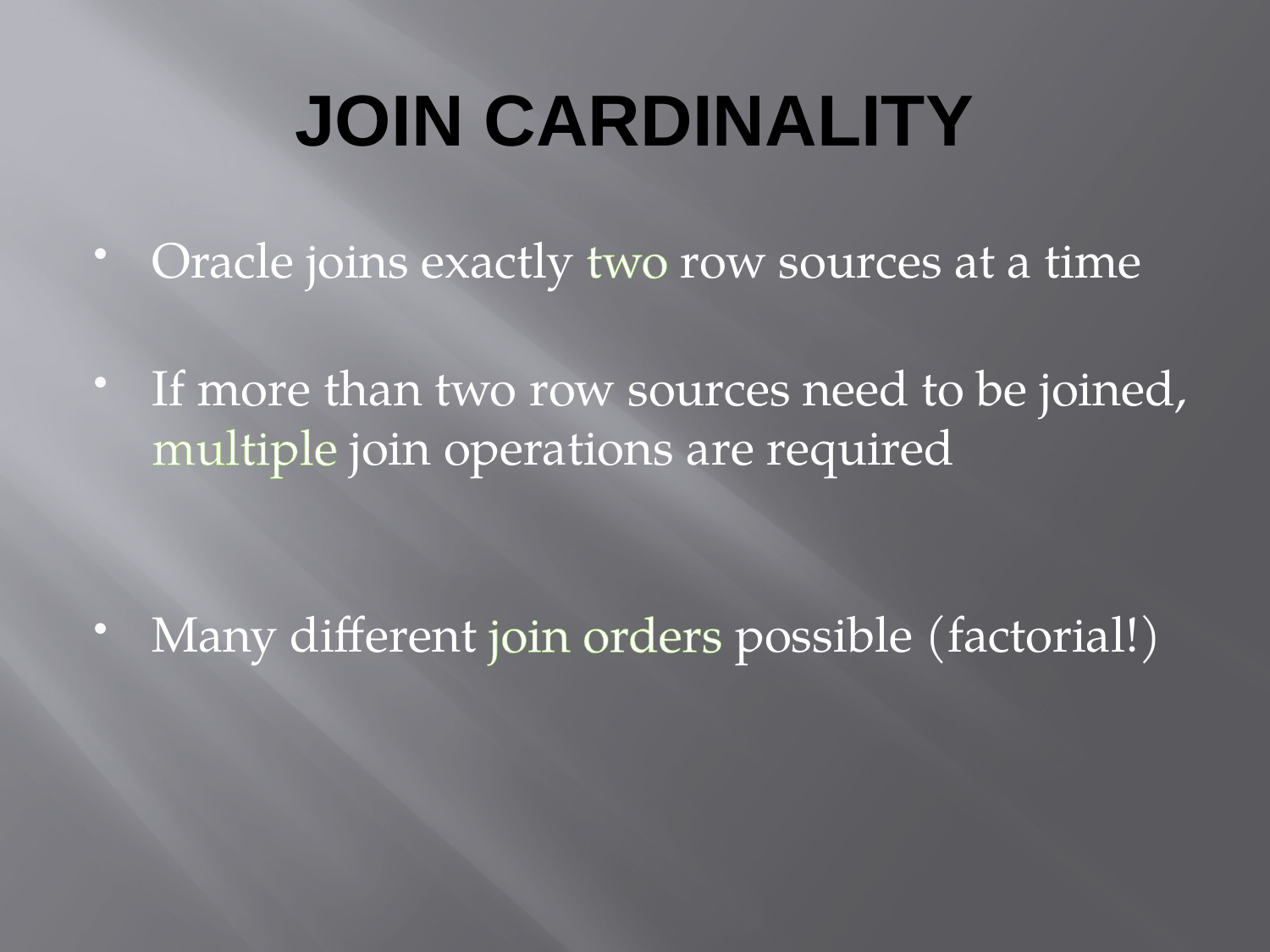

# JOIN CARDINALITY
Oracle joins exactly two row sources at a time
If more than two row sources need to be joined, multiple join operations are required
Many different join orders possible (factorial!)